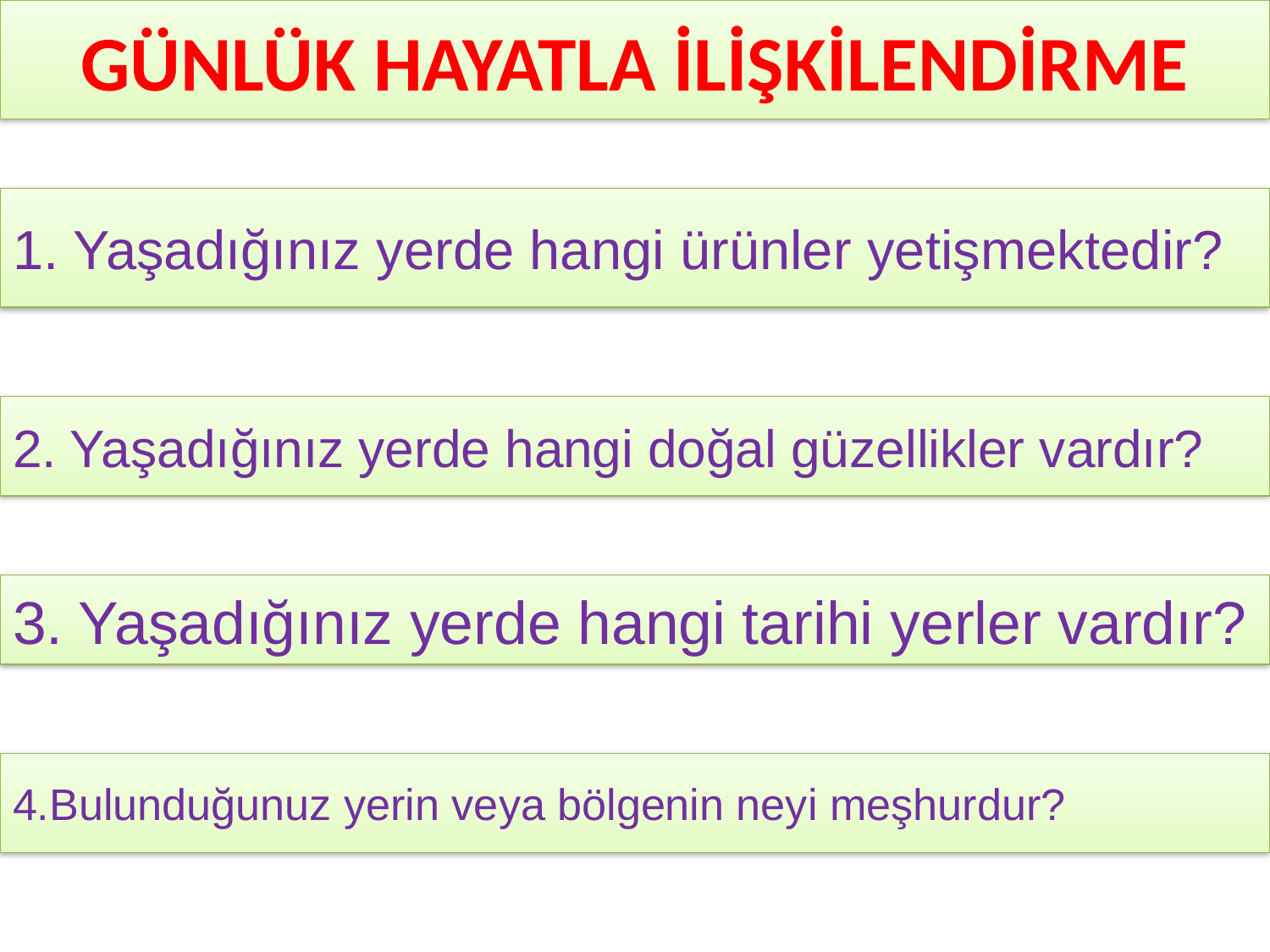

GÜNLÜK HAYATLA İLİŞKİLENDİRME
1. Yaşadığınız yerde hangi ürünler yetişmektedir?
2. Yaşadığınız yerde hangi doğal güzellikler vardır?
3. Yaşadığınız yerde hangi tarihi yerler vardır?
4.Bulunduğunuz yerin veya bölgenin neyi meşhurdur?